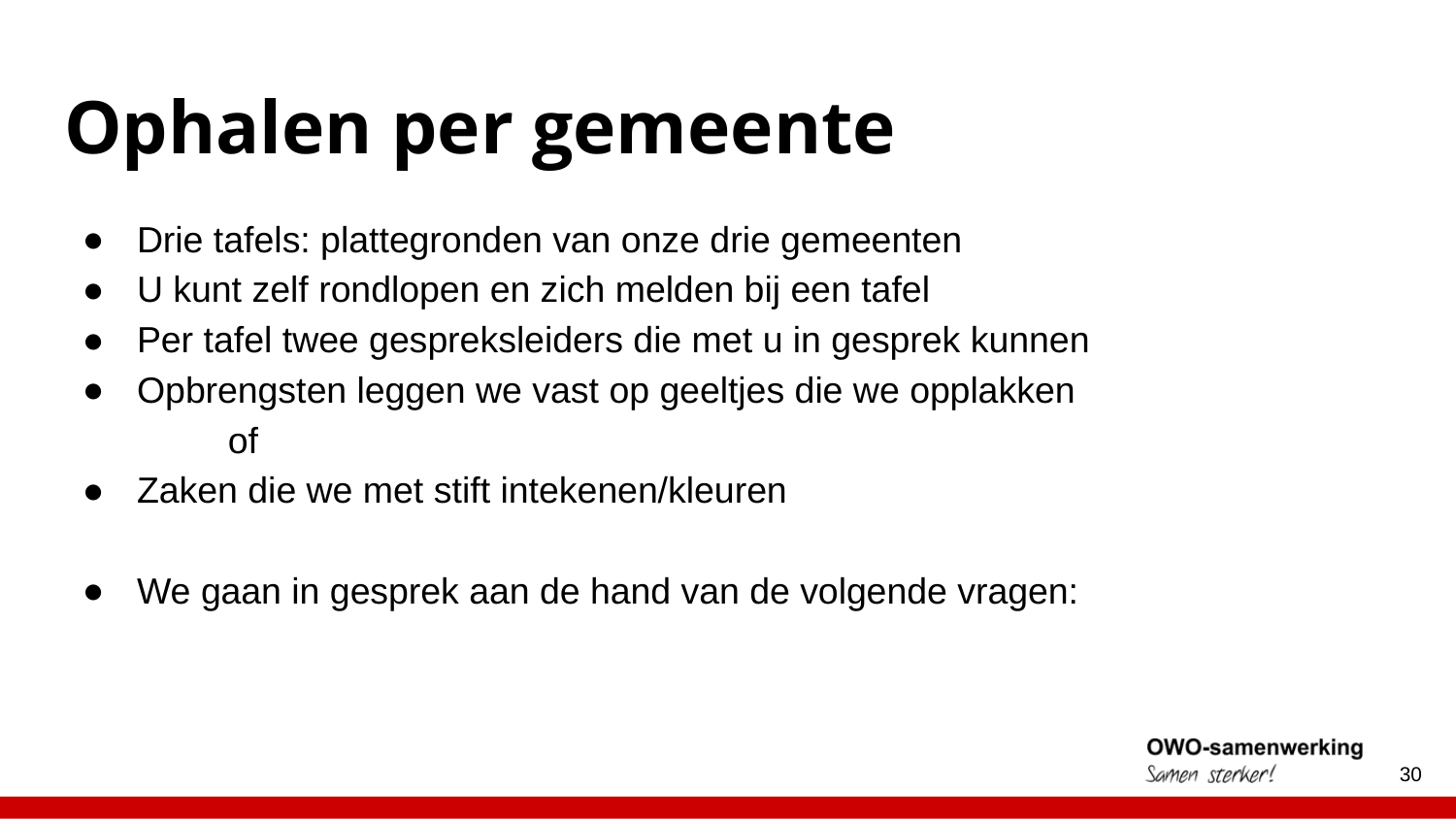

# Ophalen per gemeente
Drie tafels: plattegronden van onze drie gemeenten
U kunt zelf rondlopen en zich melden bij een tafel
Per tafel twee gespreksleiders die met u in gesprek kunnen
Opbrengsten leggen we vast op geeltjes die we opplakken
	of
Zaken die we met stift intekenen/kleuren

We gaan in gesprek aan de hand van de volgende vragen:
30